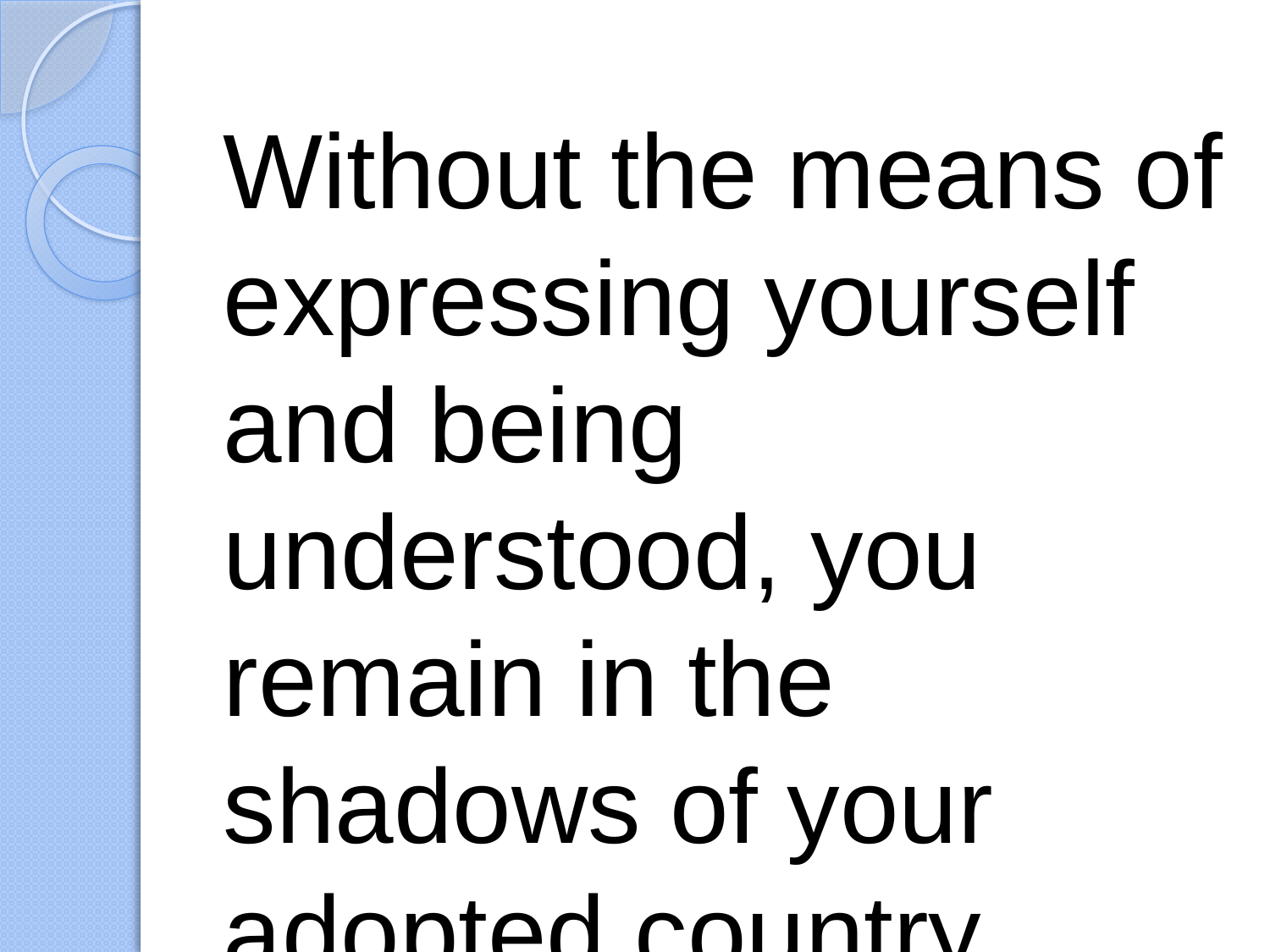

#
Without the means of expressing yourself and being understood, you remain in the shadows of your adopted country, unable to belong.